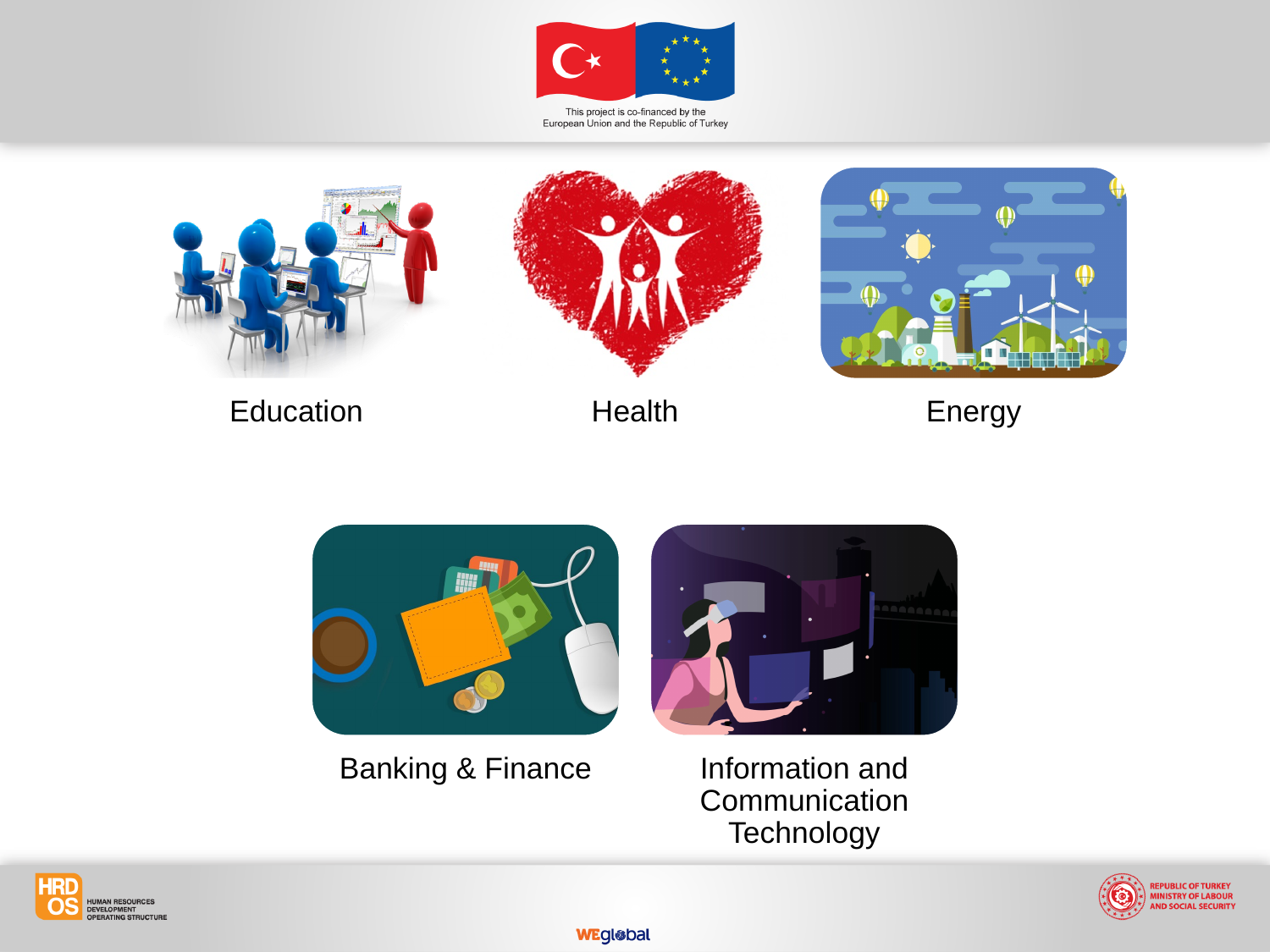

Education
Health
Energy
Banking & Finance
Information and Communication Technology